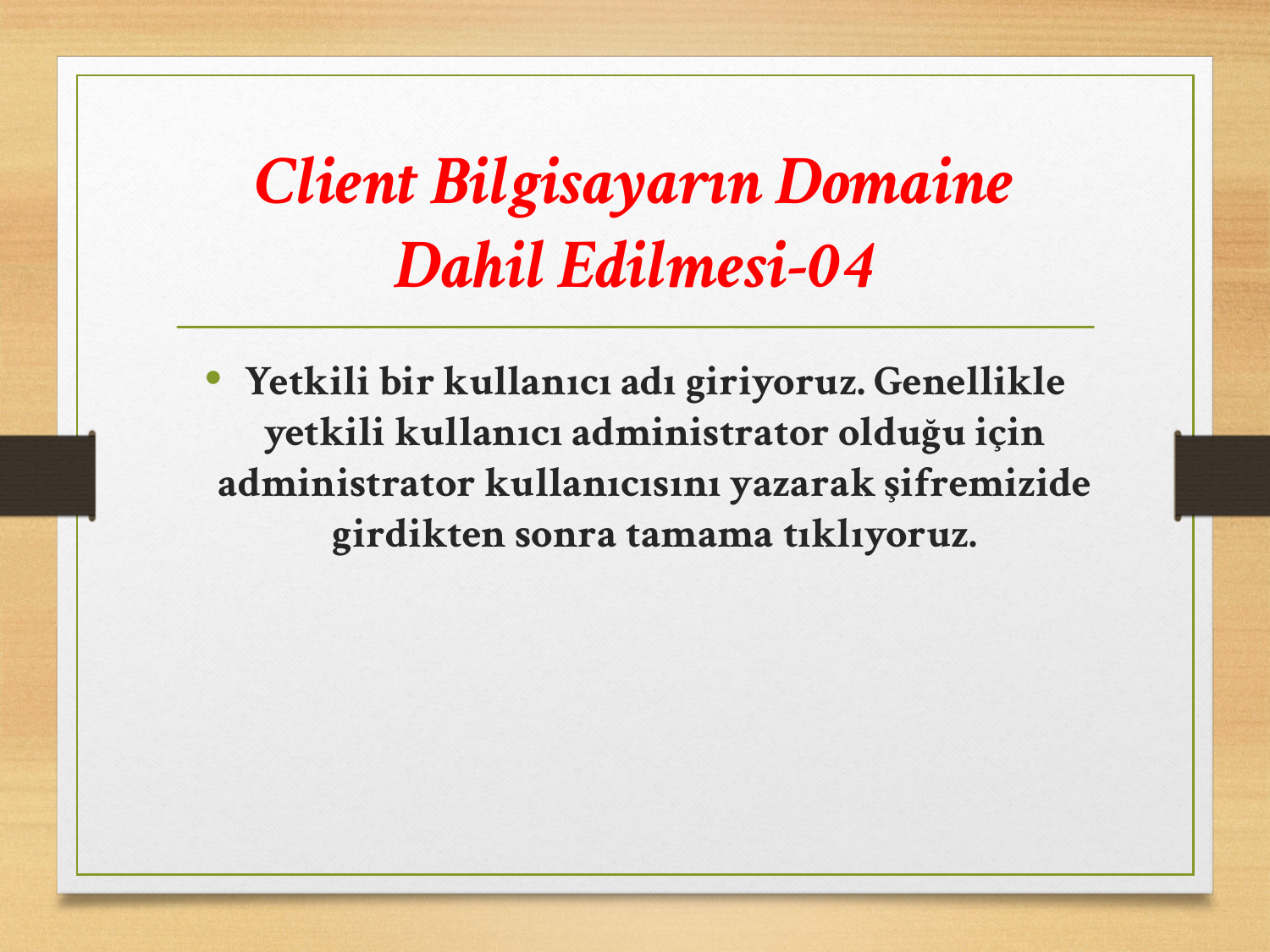

# Client Bilgisayarın Domaine Dahil Edilmesi-04
Yetkili bir kullanıcı adı giriyoruz. Genellikle yetkili kullanıcı administrator olduğu için administrator kullanıcısını yazarak şifremizide girdikten sonra tamama tıklıyoruz.